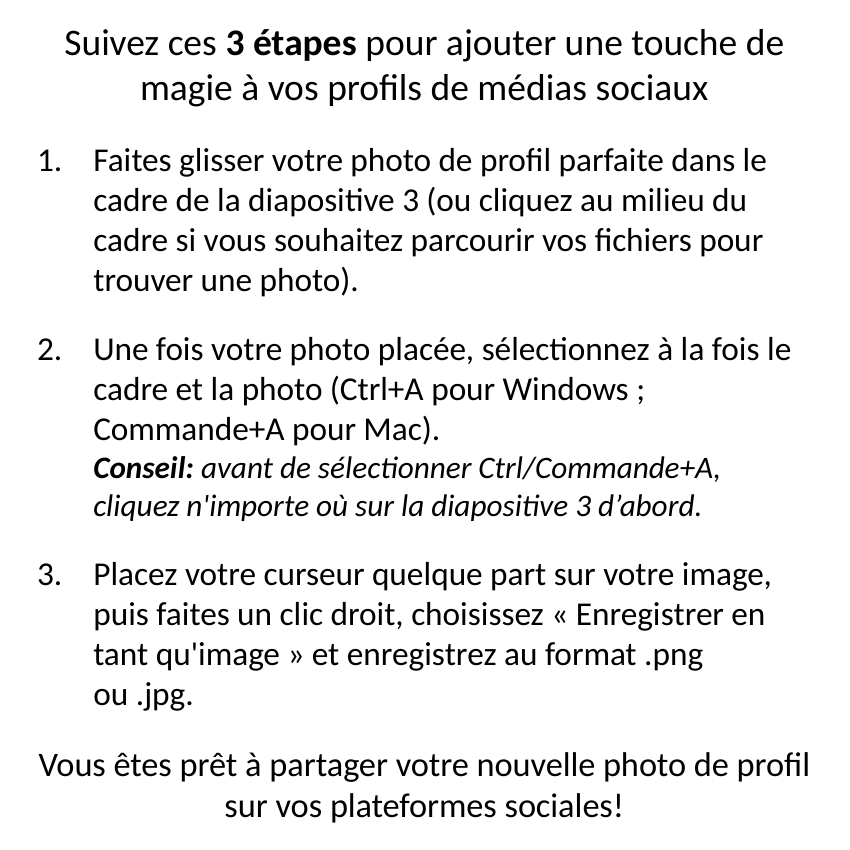

Suivez ces 3 étapes pour ajouter une touche de magie à vos profils de médias sociaux

Faites glisser votre photo de profil parfaite dans le cadre de la diapositive 3 (ou cliquez au milieu du cadre si vous souhaitez parcourir vos fichiers pour trouver une photo).

Une fois votre photo placée, sélectionnez à la fois le cadre et la photo (Ctrl+A pour Windows ; Commande+A pour Mac).
Conseil: avant de sélectionner Ctrl/Commande+A, cliquez n'importe où sur la diapositive 3 d’abord.

Placez votre curseur quelque part sur votre image, puis faites un clic droit, choisissez « Enregistrer en tant qu'image » et enregistrez au format .png ou .jpg.

Vous êtes prêt à partager votre nouvelle photo de profil sur vos plateformes sociales!